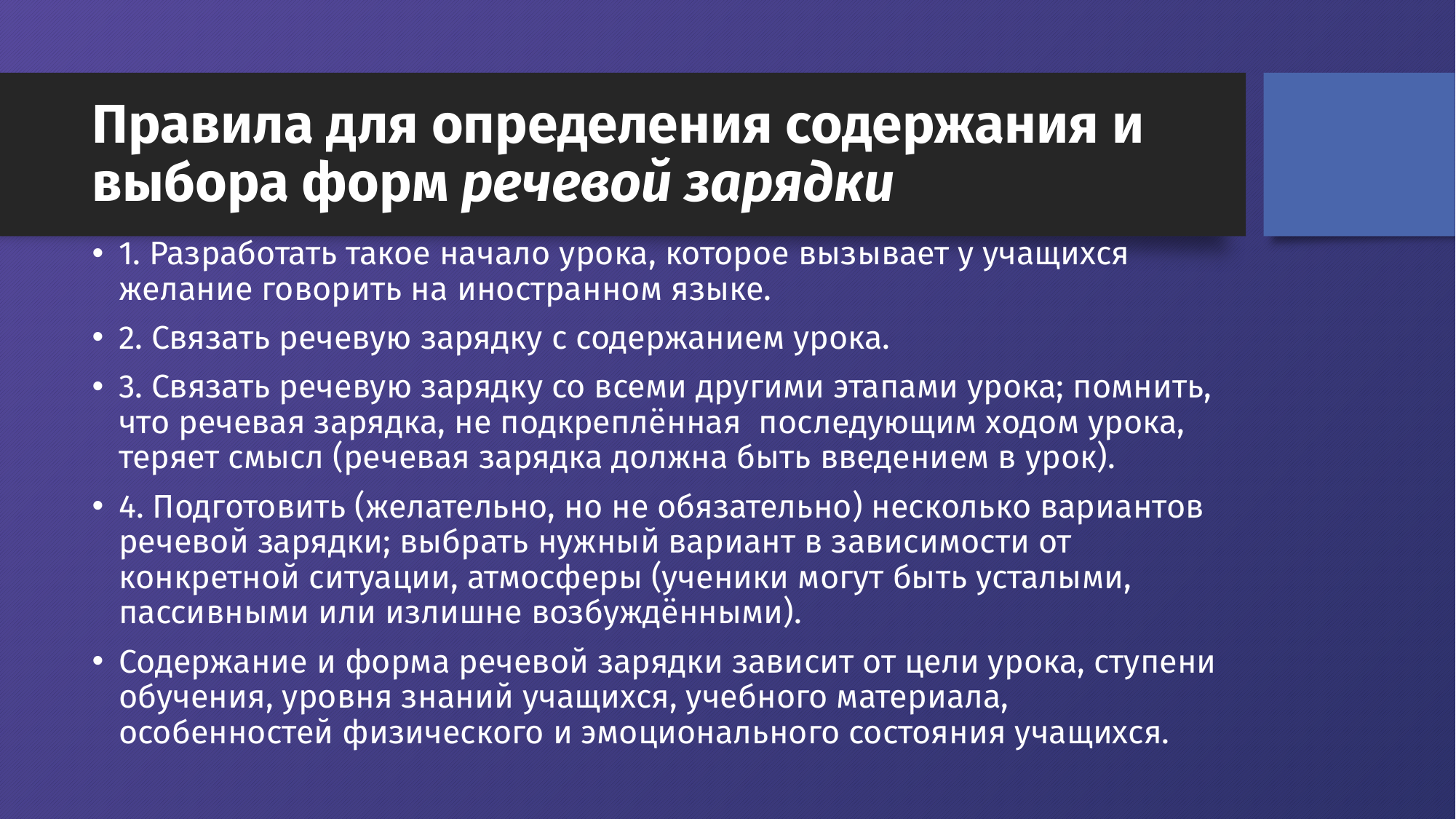

# Правила для определения содержания и выбора форм речевой зарядки
1. Разработать такое начало урока, которое вызывает у учащихся желание говорить на иностранном языке.
2. Связать речевую зарядку с содержанием урока.
3. Связать речевую зарядку со всеми другими этапами урока; помнить, что речевая зарядка, не подкреплённая  последующим ходом урока,  теряет смысл (речевая зарядка должна быть введением в урок).
4. Подготовить (желательно, но не обязательно) несколько вариантов речевой зарядки; выбрать нужный вариант в зависимости от конкретной ситуации, атмосферы (ученики могут быть усталыми, пассивными или излишне возбуждёнными).
Содержание и форма речевой зарядки зависит от цели урока, ступени обучения, уровня знаний учащихся, учебного материала, особенностей физического и эмоционального состояния учащихся.